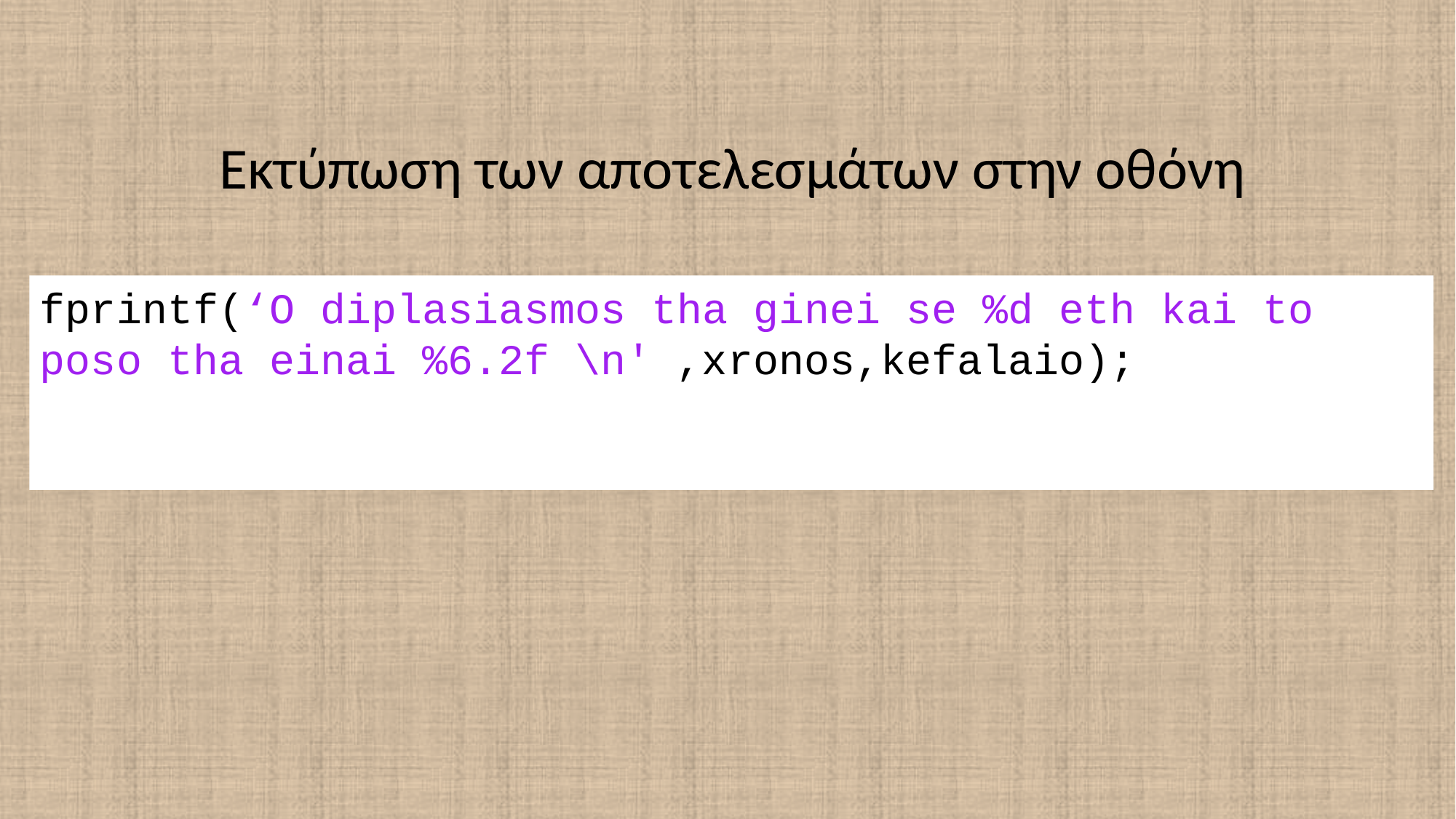

# Εκτύπωση των αποτελεσμάτων στην οθόνη
fprintf(‘O diplasiasmos tha ginei se %d eth kai to poso tha einai %6.2f \n' ,xronos,kefalaio);